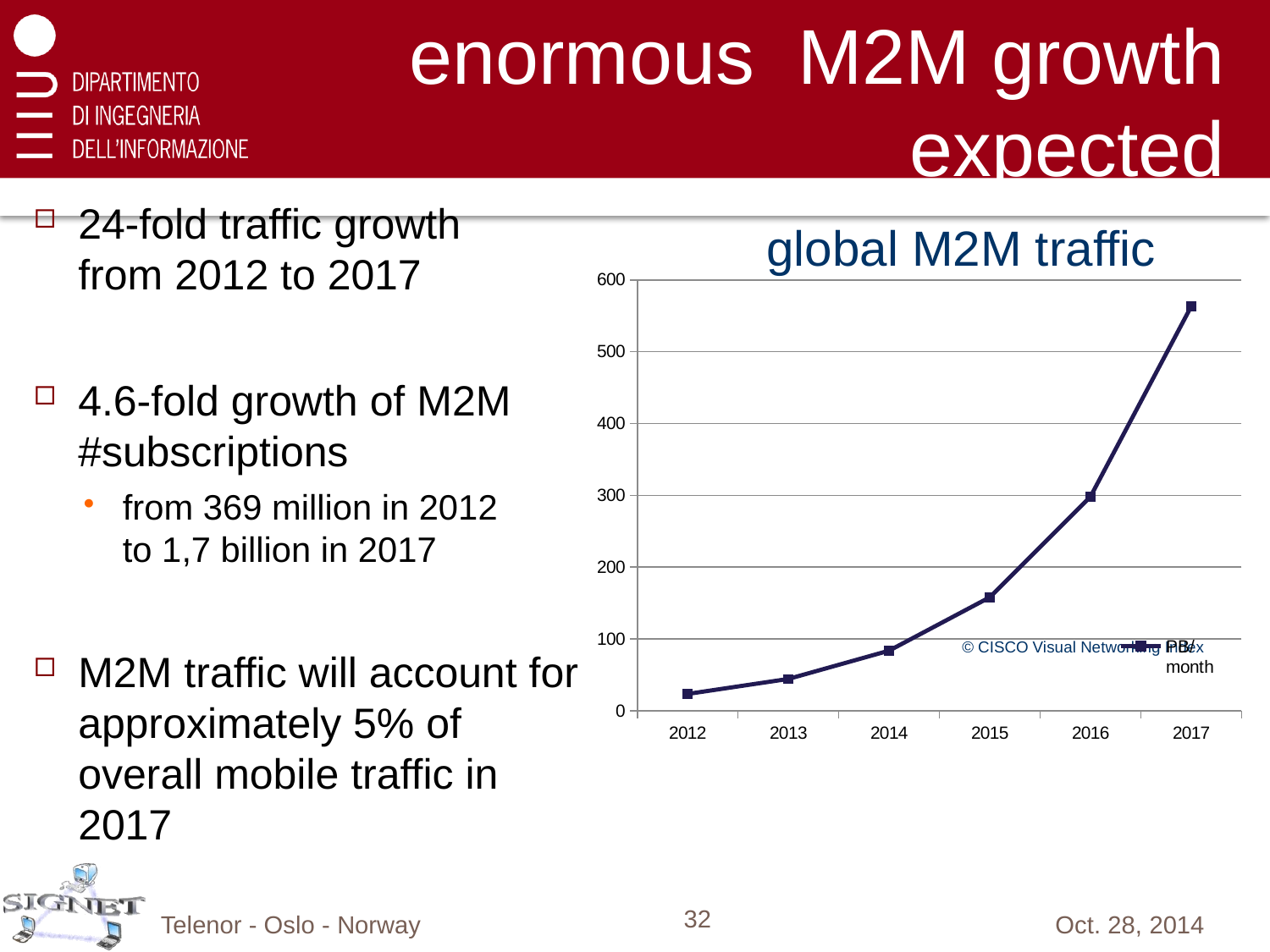

# enormous  M2M growth expected
24-fold traffic growth
from 2012 to 2017

4.6-fold growth of M2M #subscriptions
from 369 million in 2012
to 1,7 billion in 2017

M2M traffic will account for
approximately 5% of
overall mobile traffic in 2017

global M2M traffic

### Chart

| Category | PB/month |
|---|---|
| 2012.0 | 23.5 |
| 2013.0 | 44.35625 |
| 2014.0 | 83.72242187499974 |
| 2015.0 | 158.0260712890625 |
| 2016.0 | 298.2742095581049 |
| 2017.0 | 562.992570540924 |
© CISCO Visual Networking Index
Telenor - Oslo - Norway
32
Oct. 28, 2014